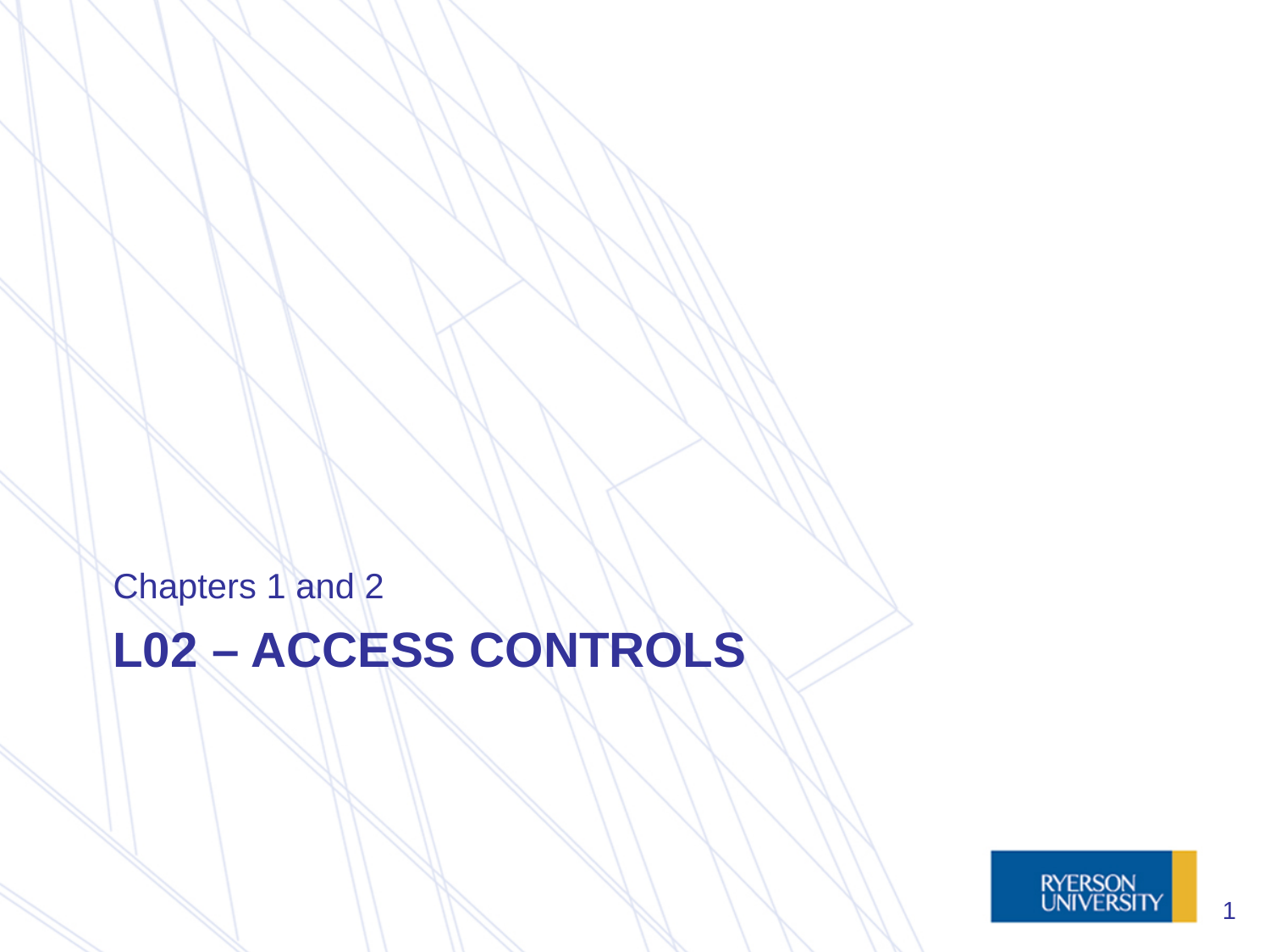

Chapters 1 and 2
# L02 – Access Controls

1